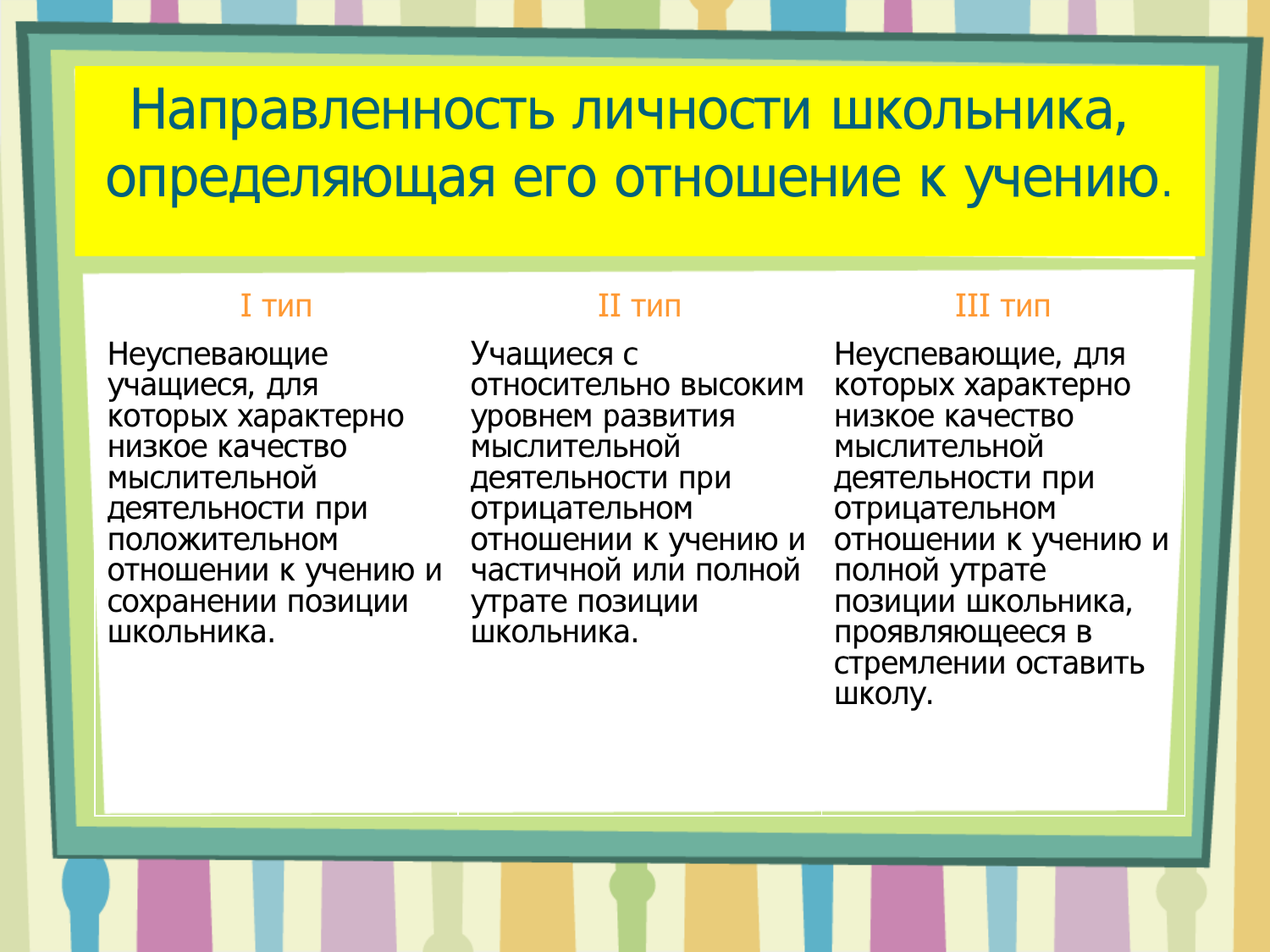

# Направленность личности школьника, определяющая его отношение к учению.
| I тип | II тип | III тип |
| --- | --- | --- |
| Неуспевающие учащиеся, для которых характерно низкое качество мыслительной деятельности при положительном отношении к учению и сохранении позиции школьника. | Учащиеся с относительно высоким уровнем развития мыслительной деятельности при отрицательном отношении к учению и частичной или полной утрате позиции школьника. | Неуспевающие, для которых характерно низкое качество мыслительной деятельности при отрицательном отношении к учению и полной утрате позиции школьника, проявляющееся в стремлении оставить школу. |